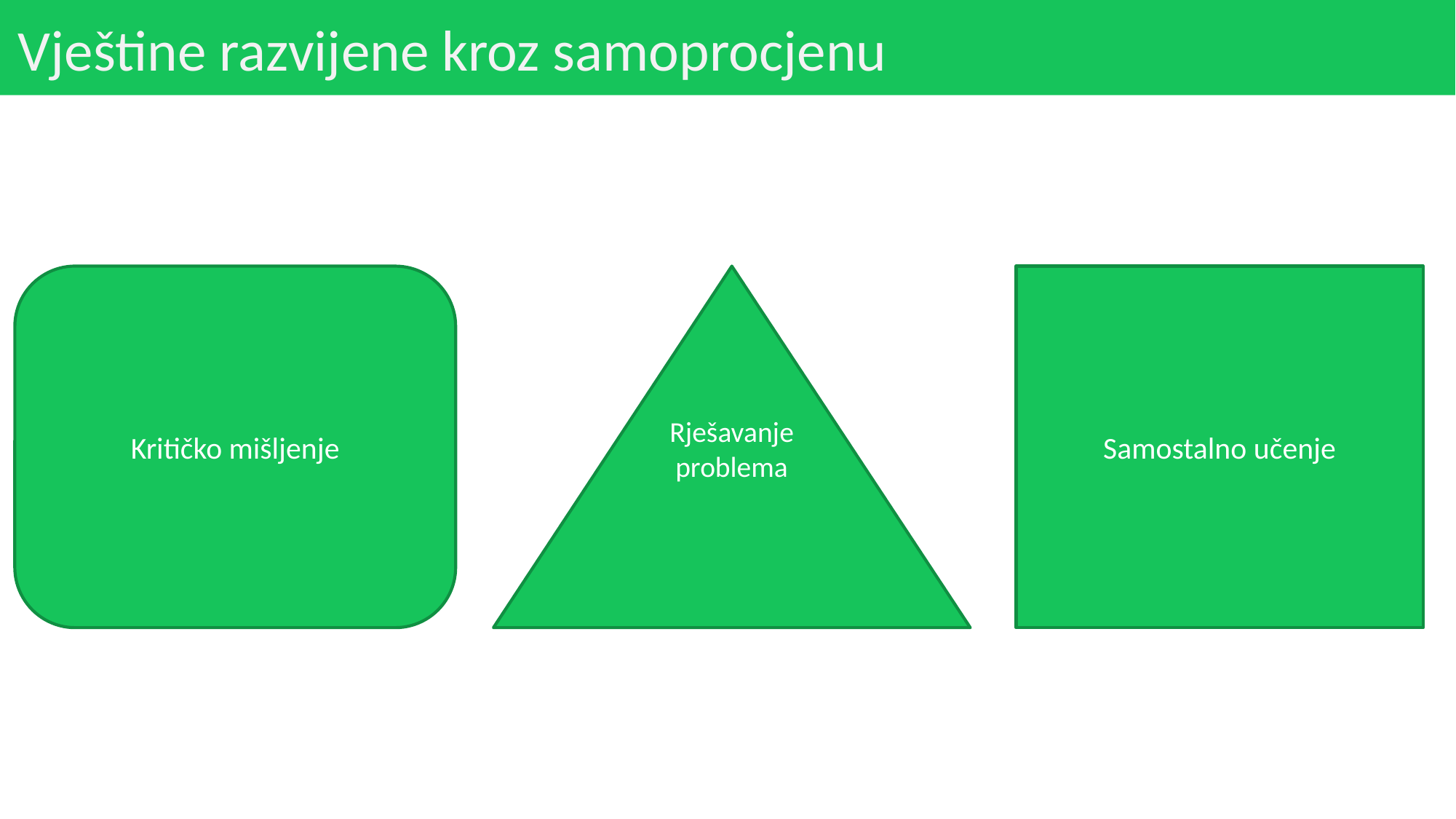

# Vještine razvijene kroz samoprocjenu

Kritičko mišljenje
Rješavanje problema

Samostalno učenje